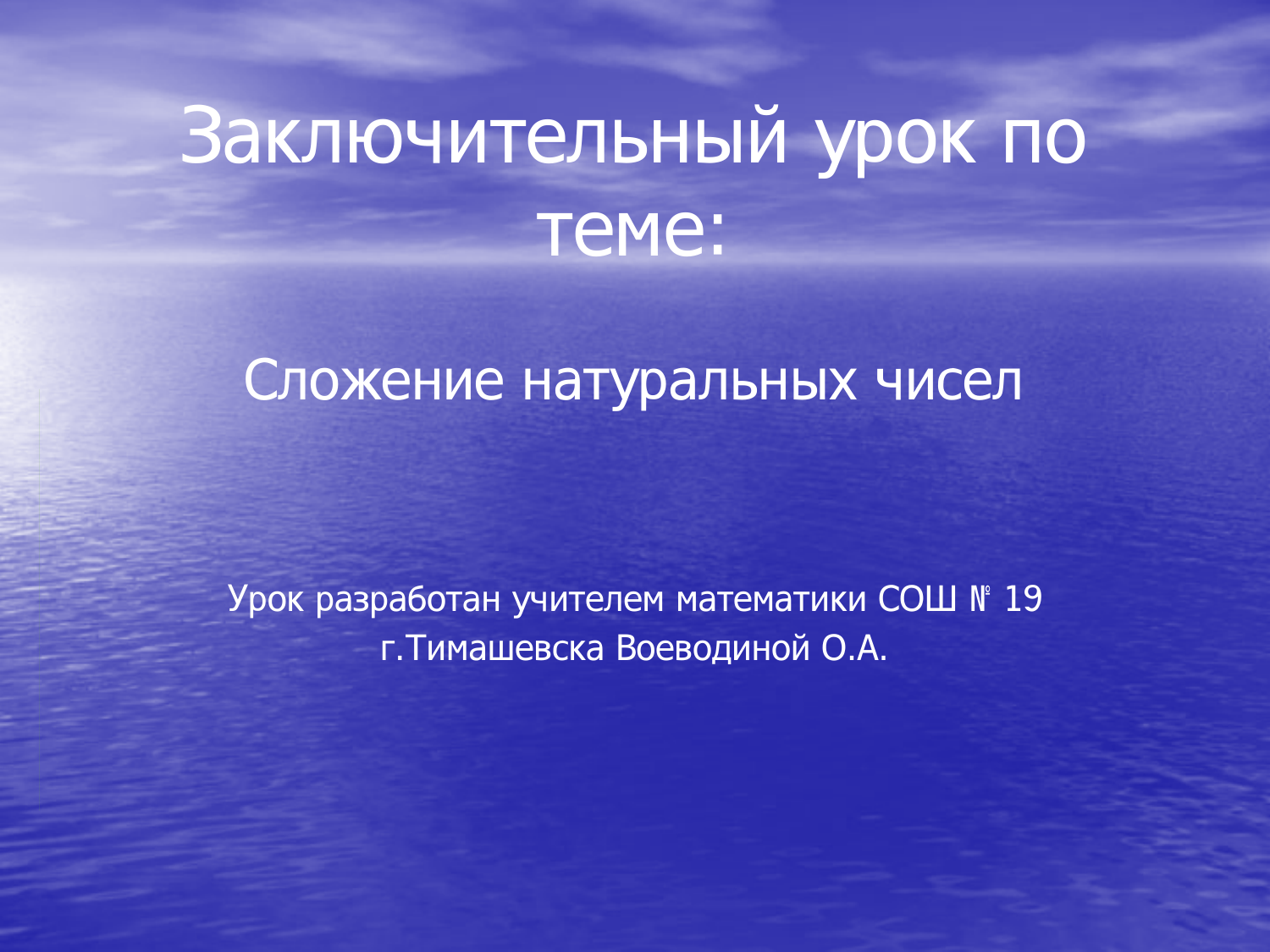

# Заключительный урок по теме:
Сложение натуральных чисел

Урок разработан учителем математики СОШ № 19
г.Тимашевска Воеводиной О.А.